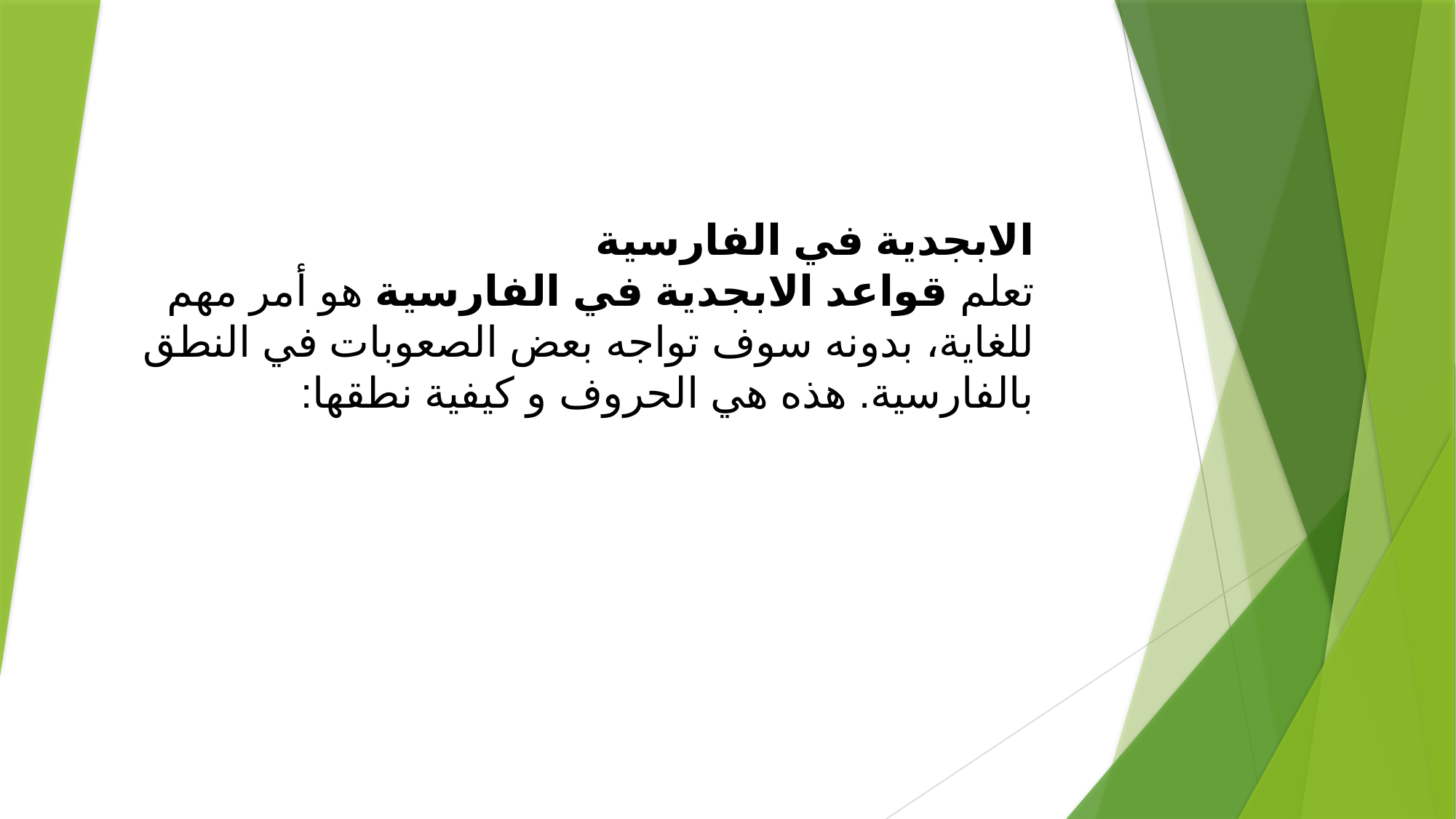

الابجدية في الفارسية
تعلم قواعد الابجدية في الفارسية هو أمر مهم للغاية، بدونه سوف تواجه بعض الصعوبات في النطق بالفارسية. هذه هي الحروف و كيفية نطقها: